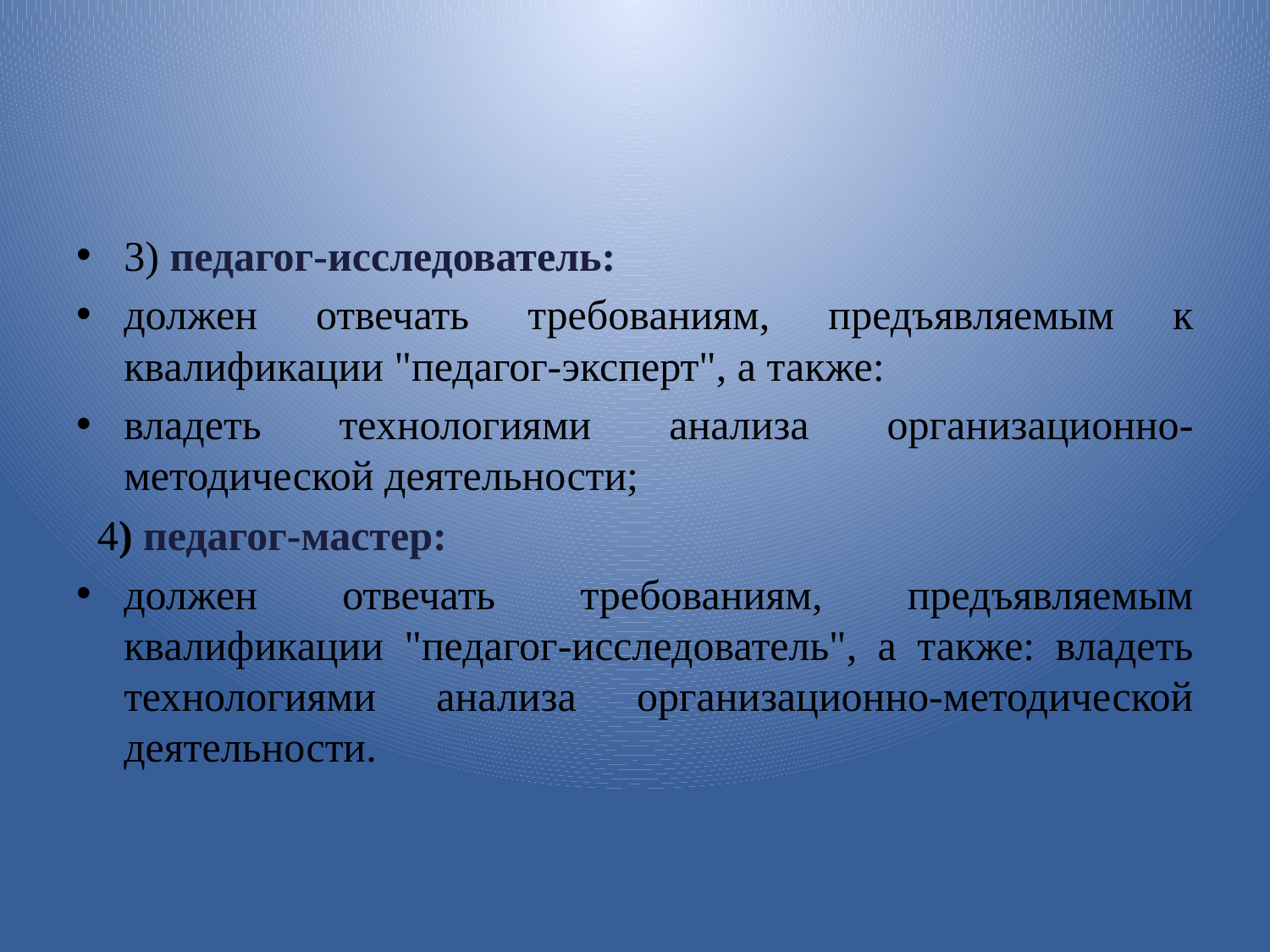

#
3) педагог-исследователь:
должен отвечать требованиям, предъявляемым к квалификации "педагог-эксперт", а также:
владеть технологиями анализа организационно-методической деятельности;
  4) педагог-мастер:
должен отвечать требованиям, предъявляемым квалификации "педагог-исследователь", а также: владеть технологиями анализа организационно-методической деятельности.